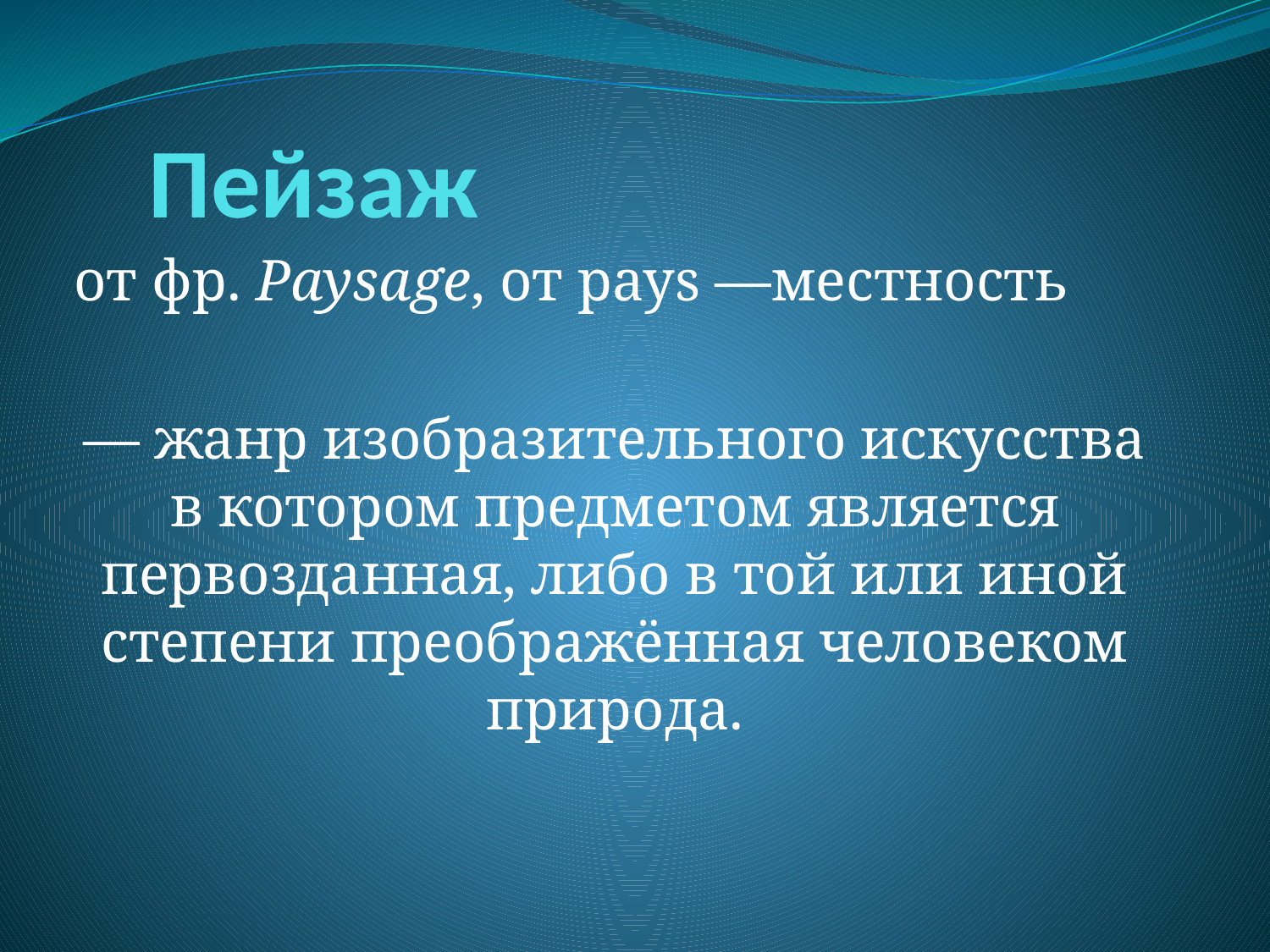

# Пейзаж
от фр. Paysage, от pays —местность

— жанр изобразительного искусства в котором предметом является первозданная, либо в той или иной степени преображённая человеком природа.